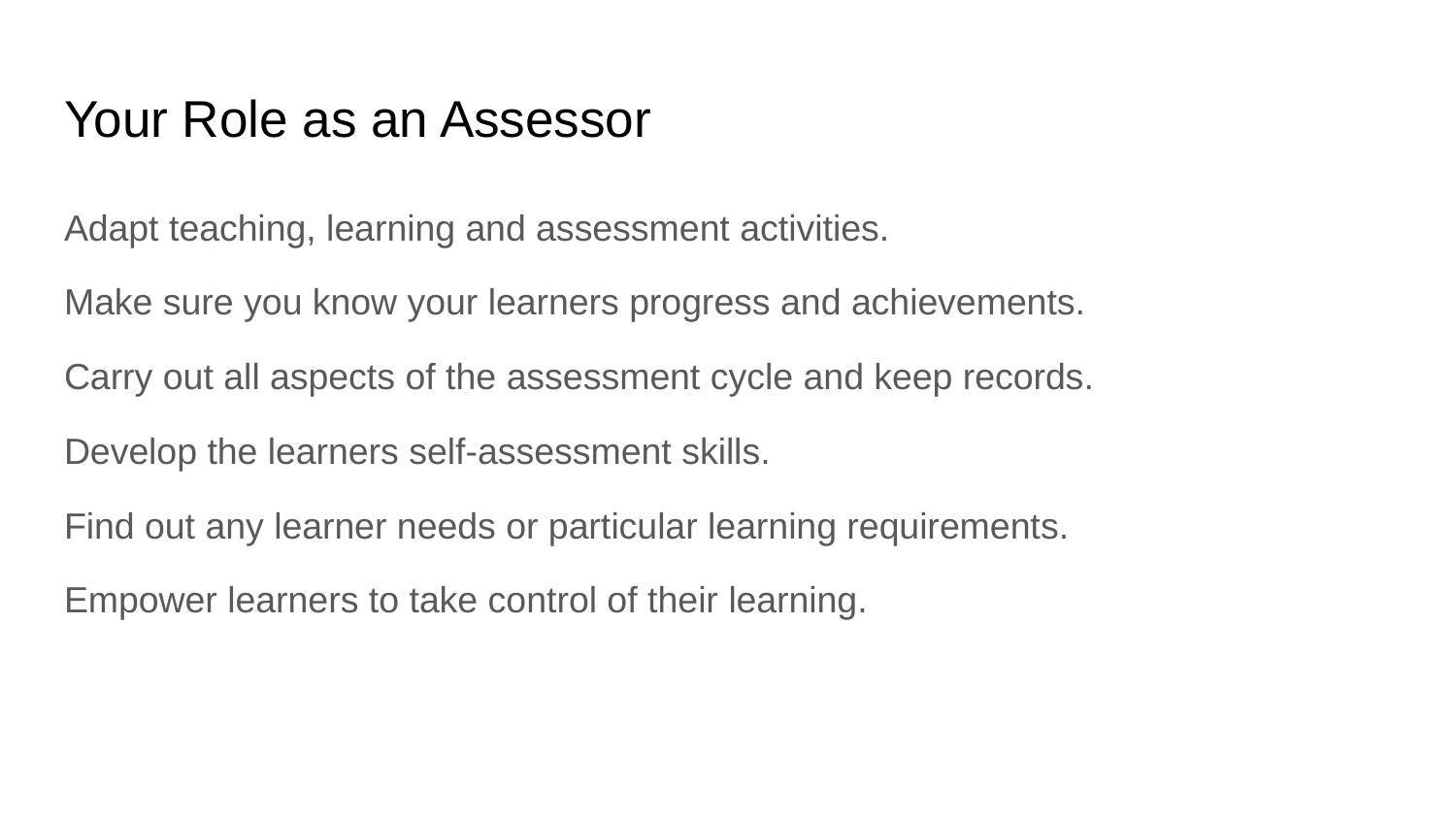

# Your Role as an Assessor
Adapt teaching, learning and assessment activities.
Make sure you know your learners progress and achievements.
Carry out all aspects of the assessment cycle and keep records.
Develop the learners self-assessment skills.
Find out any learner needs or particular learning requirements.
Empower learners to take control of their learning.